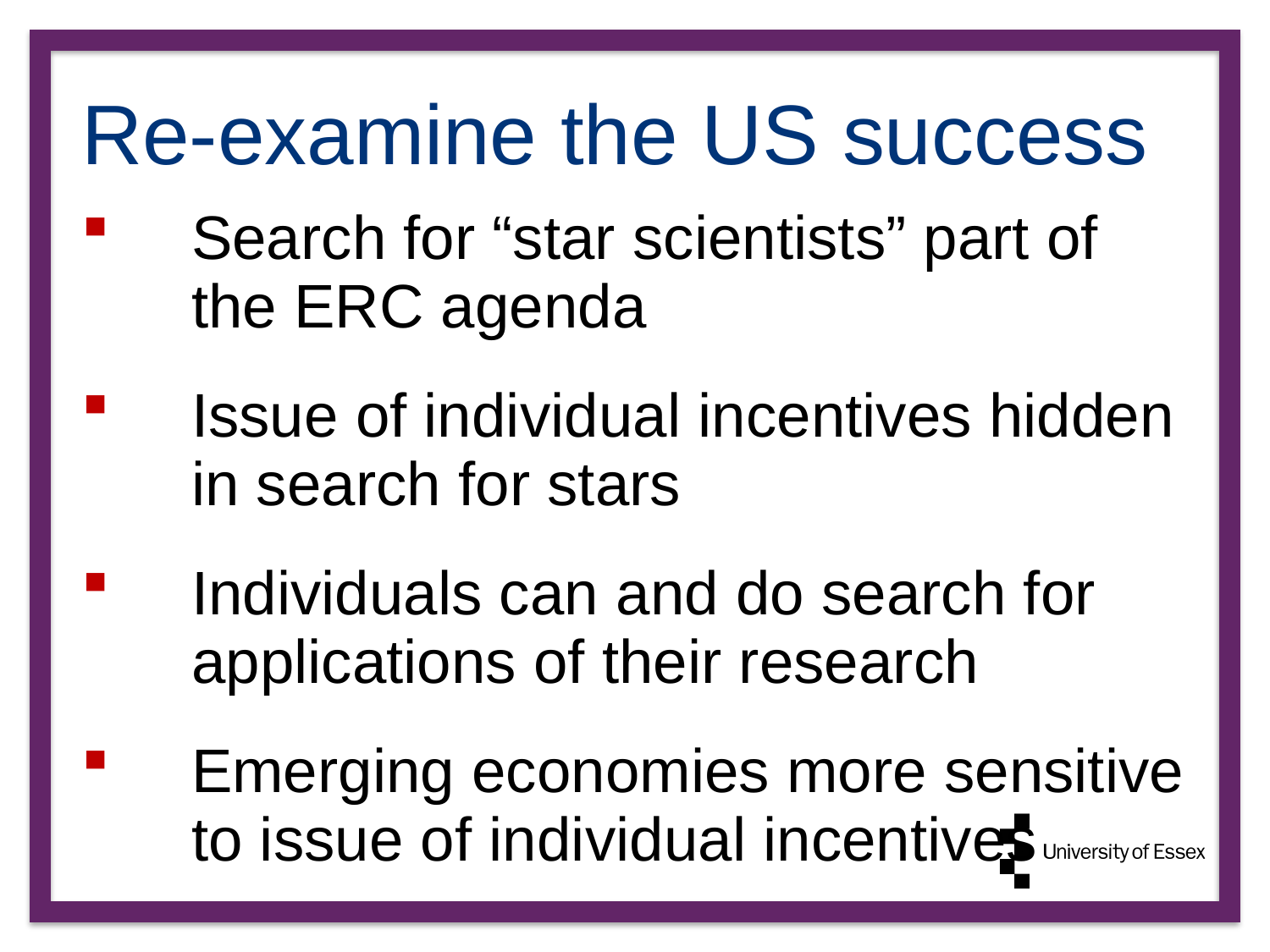

# Re-examine the US success
Search for “star scientists” part of the ERC agenda
Issue of individual incentives hidden in search for stars
Individuals can and do search for applications of their research
Emerging economies more sensitive to issue of individual incentives